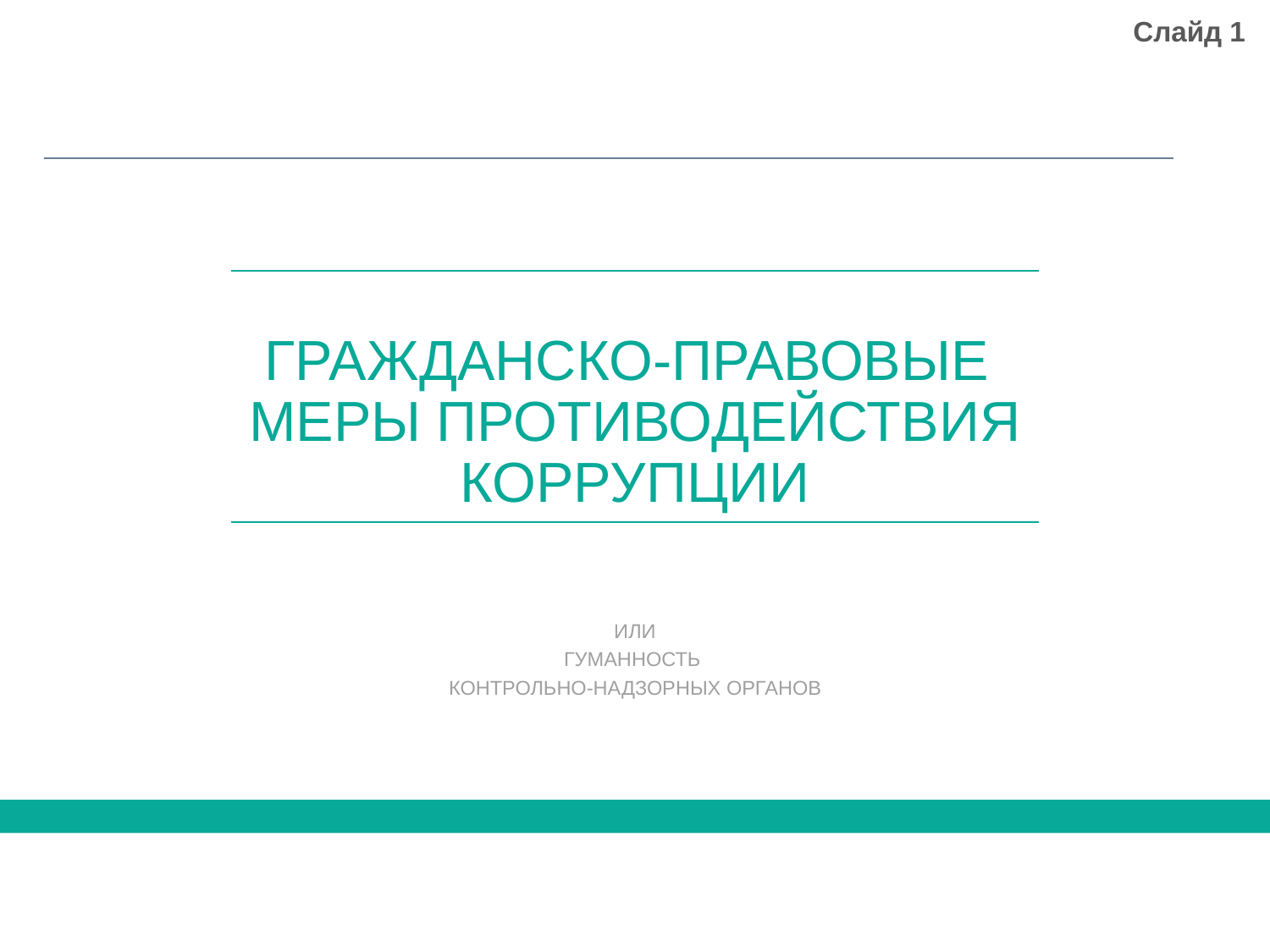

Слайд 1
# Гражданско-правовые меры противодействия коррупции
или
гуманность
контрольно-надзорных органов